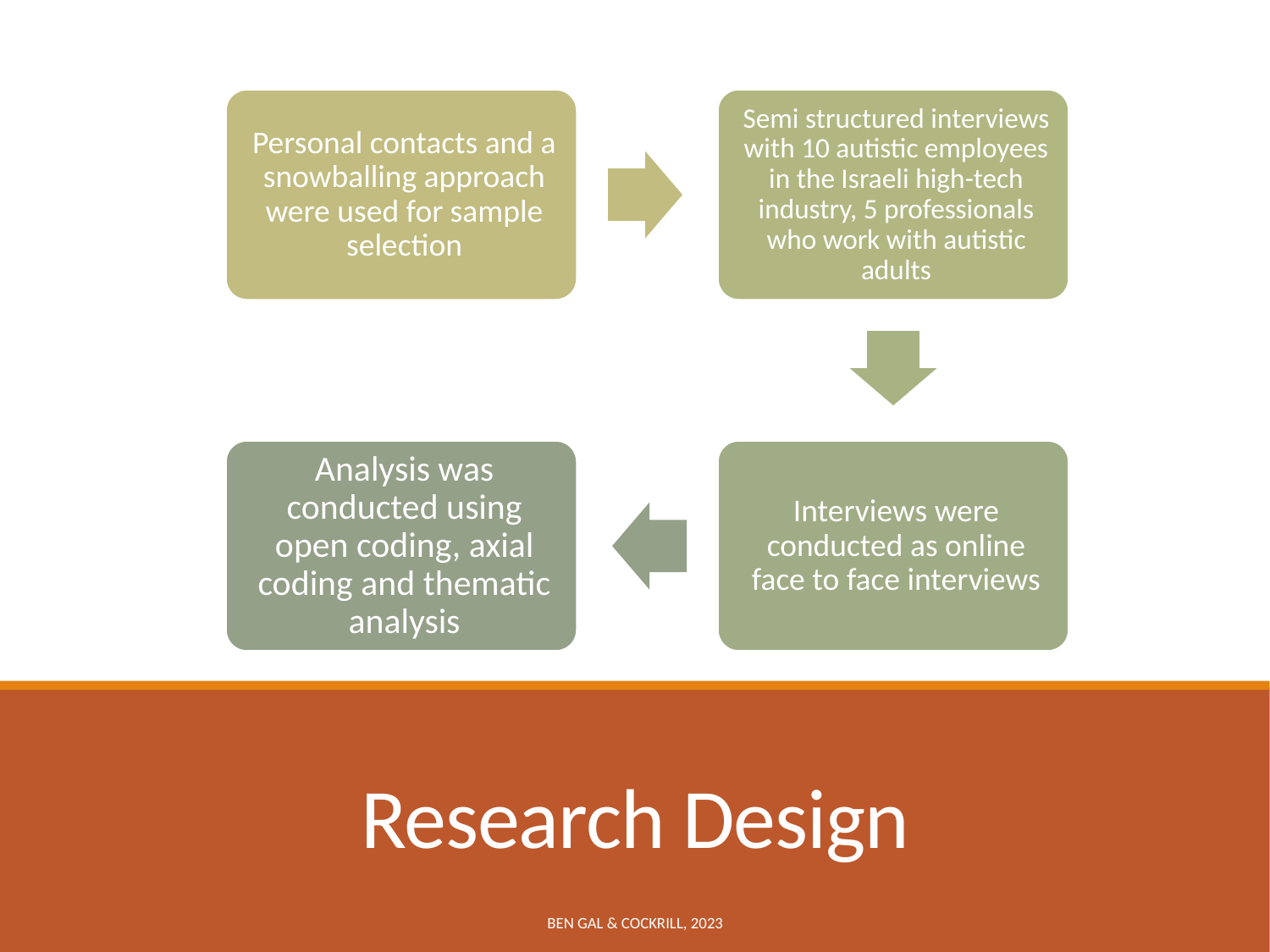

Personal contacts and a snowballing approach were used for sample selection

Semi structured interviews with 10 autistic employees in the Israeli high-tech industry, 5 professionals who work with autistic adults

Interviews were conducted as online face to face interviews

Analysis was conducted using open coding, axial coding and thematic analysis

Research Design

Ben Gal & Cockrill, 2023